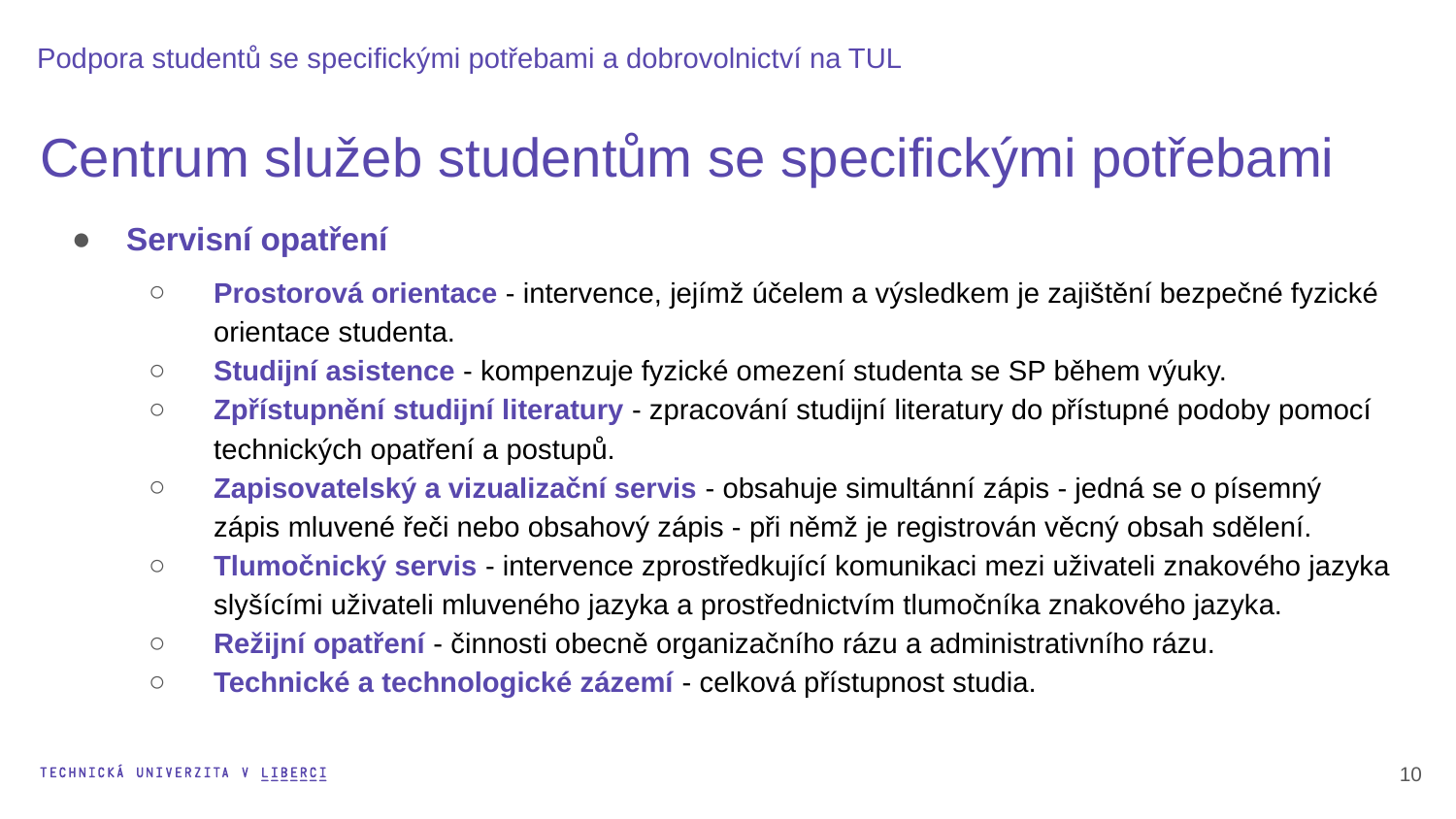

Podpora studentů se specifickými potřebami a dobrovolnictví na TUL
Centrum služeb studentům se specifickými potřebami

Servisní opatření
Prostorová orientace - intervence, jejímž účelem a výsledkem je zajištění bezpečné fyzické orientace studenta.
Studijní asistence - kompenzuje fyzické omezení studenta se SP během výuky.
Zpřístupnění studijní literatury - zpracování studijní literatury do přístupné podoby pomocí technických opatření a postupů.
Zapisovatelský a vizualizační servis - obsahuje simultánní zápis - jedná se o písemný zápis mluvené řeči nebo obsahový zápis - při němž je registrován věcný obsah sdělení.
Tlumočnický servis - intervence zprostředkující komunikaci mezi uživateli znakového jazyka slyšícími uživateli mluveného jazyka a prostřednictvím tlumočníka znakového jazyka.
Režijní opatření - činnosti obecně organizačního rázu a administrativního rázu.
Technické a technologické zázemí - celková přístupnost studia.

10